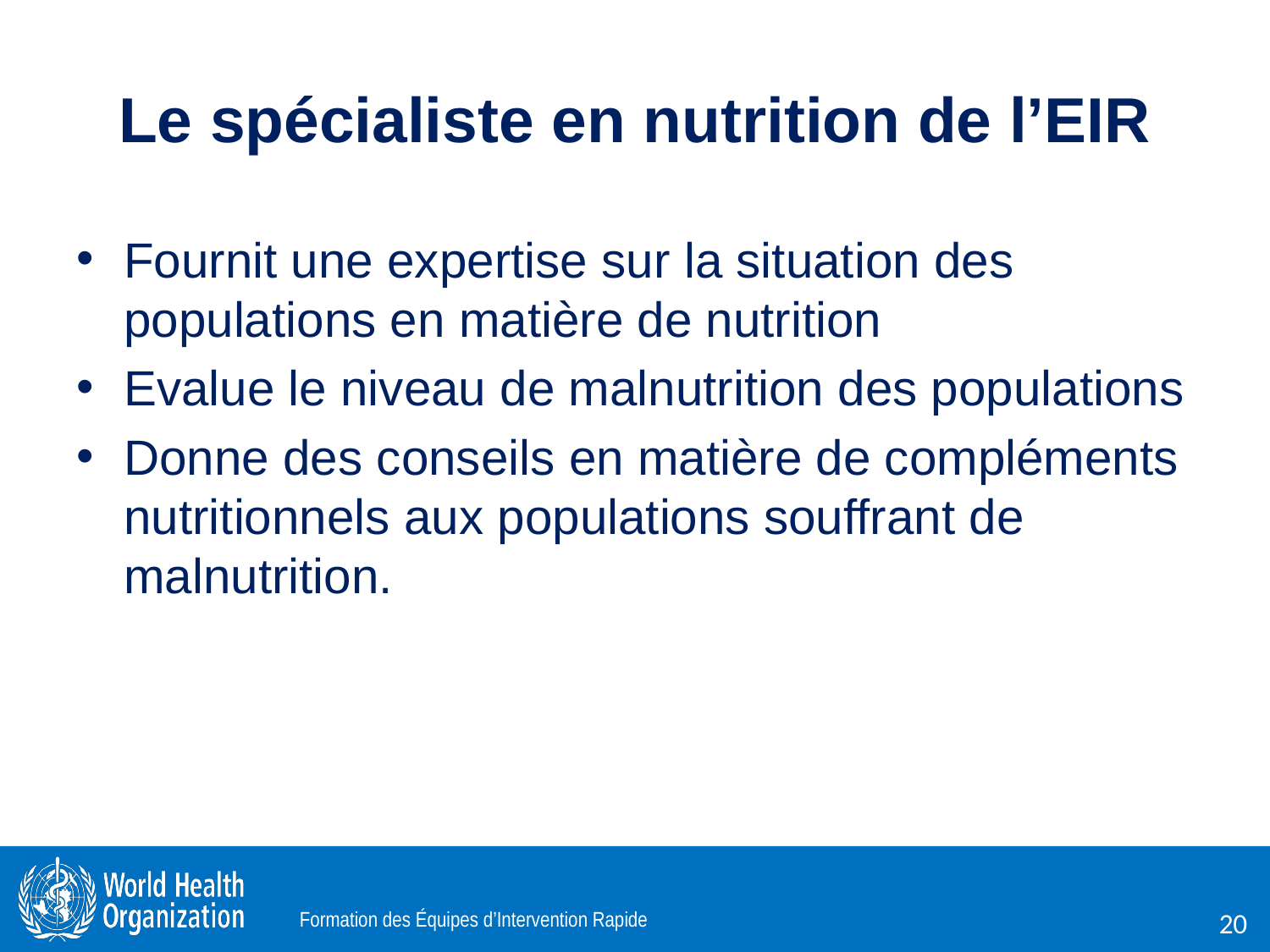

# Le spécialiste en nutrition de l’EIR
Fournit une expertise sur la situation des populations en matière de nutrition
Evalue le niveau de malnutrition des populations
Donne des conseils en matière de compléments nutritionnels aux populations souffrant de malnutrition.